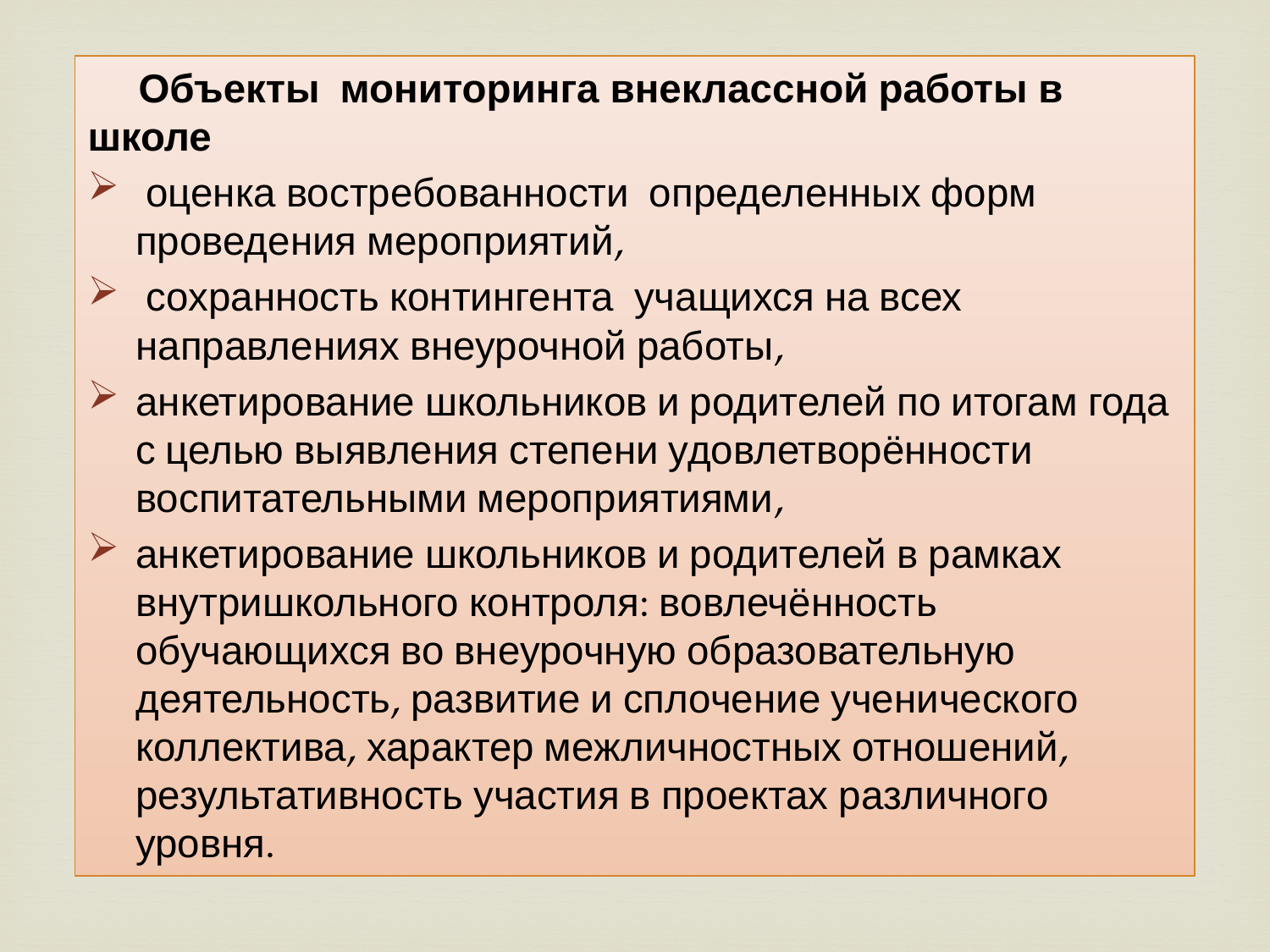

Объекты  мониторинга внеклассной работы в   школе
 оценка востребованности  определенных форм  проведения мероприятий,
 сохранность контингента  учащихся на всех направлениях внеурочной работы,
анкетирование школьников и родителей по итогам года с целью выявления степени удовлетворённости воспитательными мероприятиями,
анкетирование школьников и родителей в рамках внутришкольного контроля: вовлечённость  обучающихся во внеурочную образовательную деятельность, развитие и сплочение ученического коллектива, характер межличностных отношений, результативность участия в проектах различного уровня.